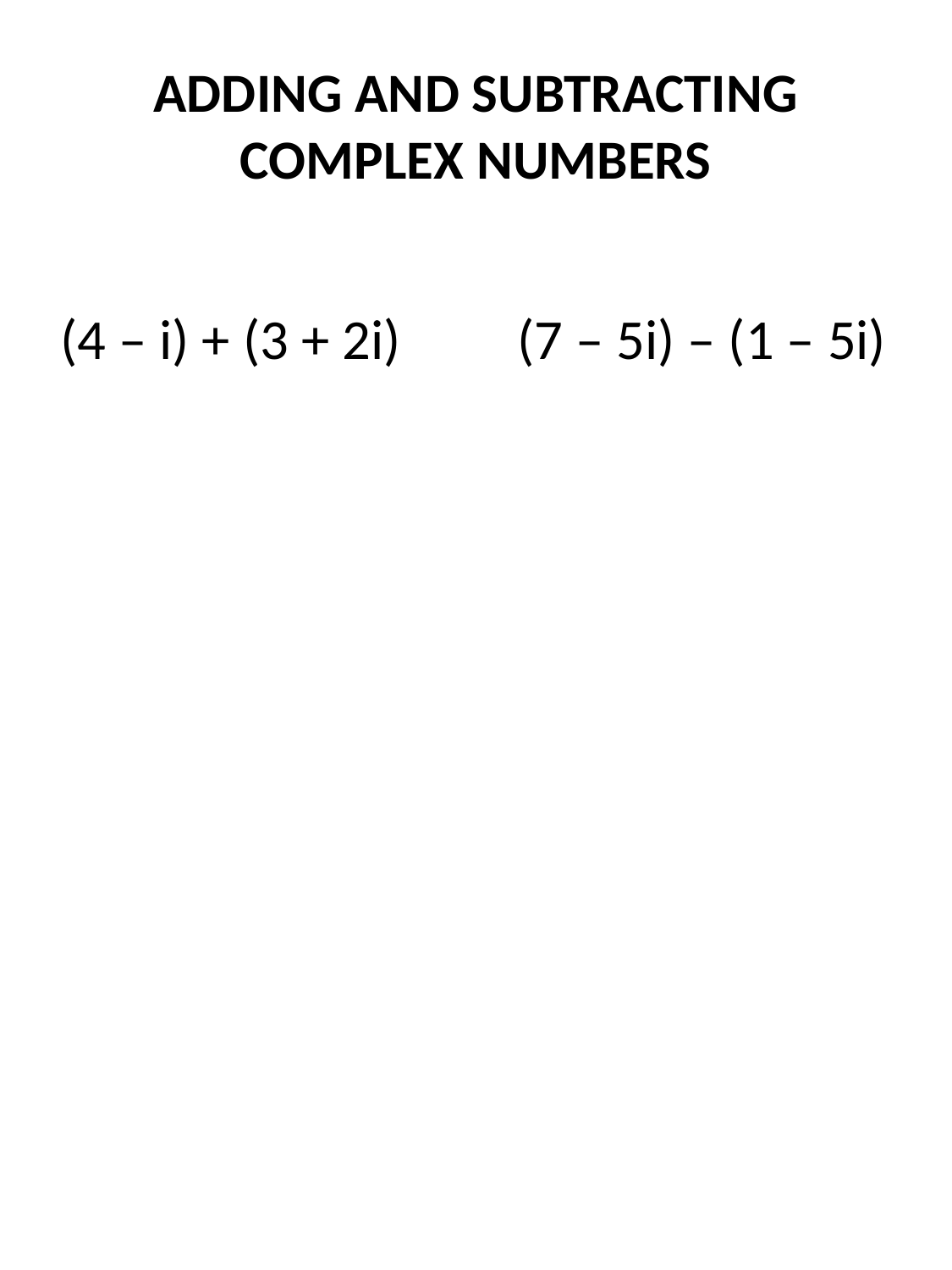

# ADDING AND SUBTRACTING COMPLEX NUMBERS
(4 – i) + (3 + 2i)	      (7 – 5i) – (1 – 5i)